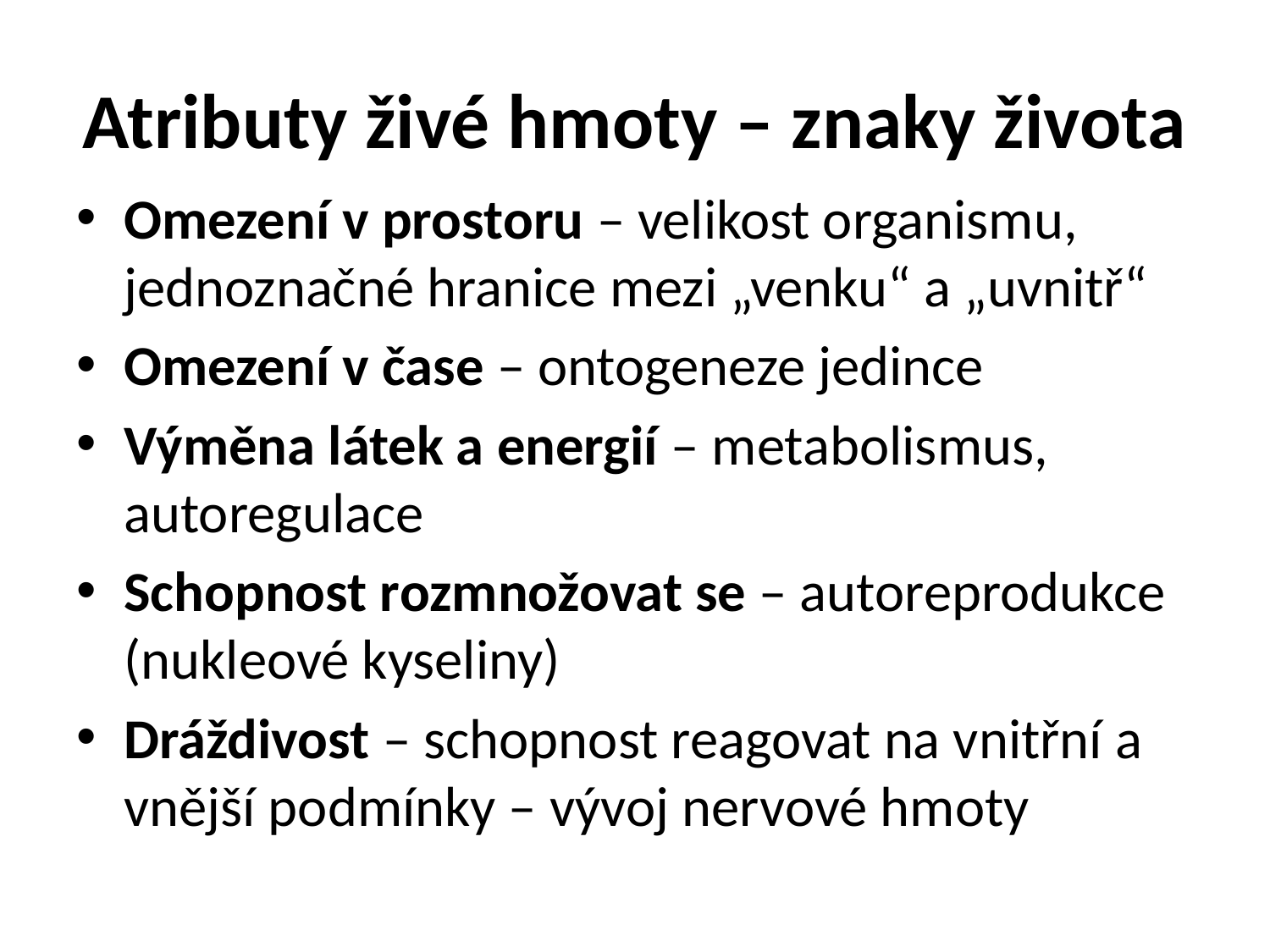

# Atributy živé hmoty – znaky života
Omezení v prostoru – velikost organismu, jednoznačné hranice mezi „venku“ a „uvnitř“
Omezení v čase – ontogeneze jedince
Výměna látek a energií – metabolismus, autoregulace
Schopnost rozmnožovat se – autoreprodukce (nukleové kyseliny)
Dráždivost – schopnost reagovat na vnitřní a vnější podmínky – vývoj nervové hmoty